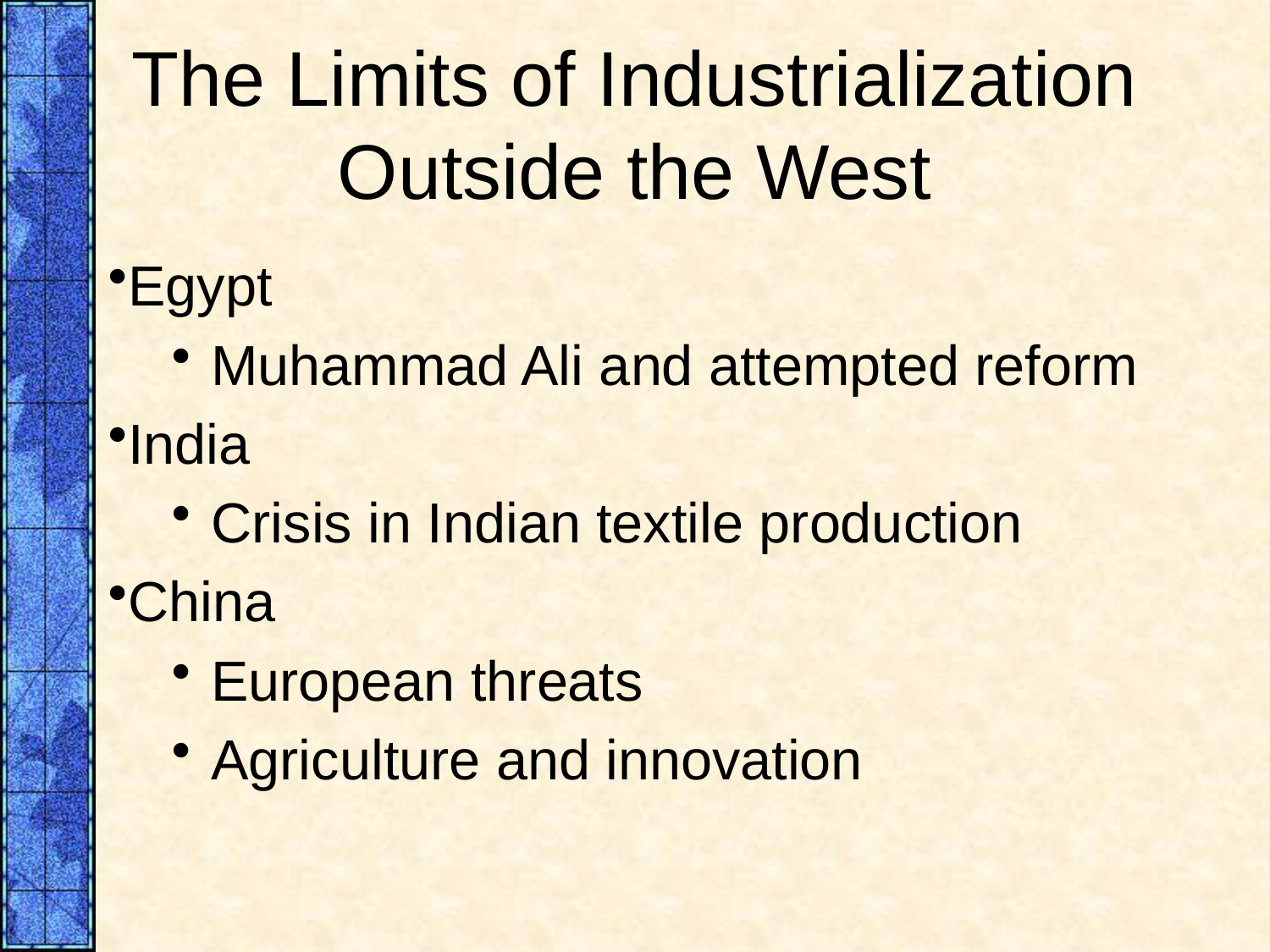

# The Limits of Industrialization Outside the West
Egypt
Muhammad Ali and attempted reform
India
Crisis in Indian textile production
China
European threats
Agriculture and innovation